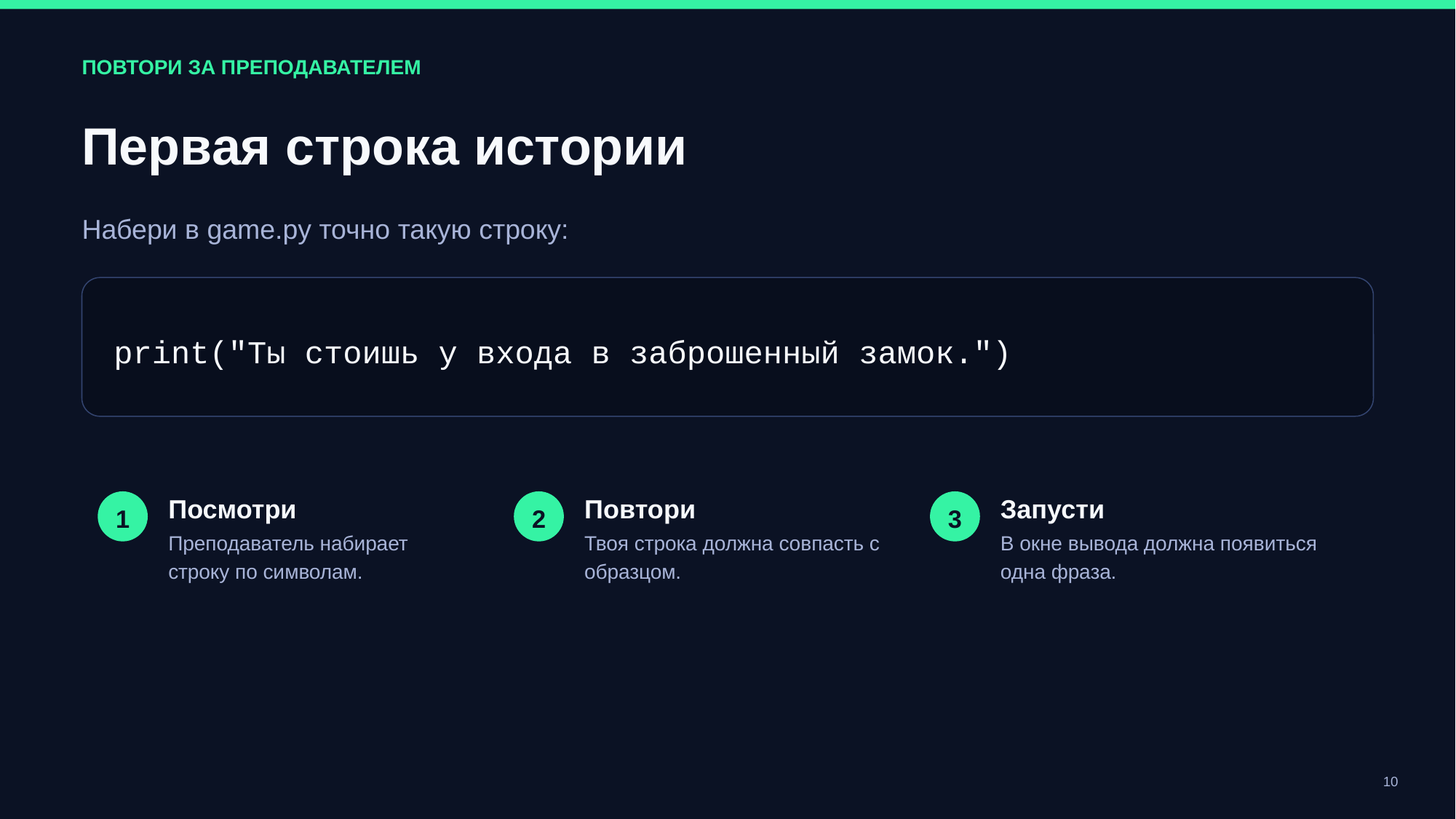

ПОВТОРИ ЗА ПРЕПОДАВАТЕЛЕМ
Первая строка истории
Набери в game.py точно такую строку:

print("Ты стоишь у входа в заброшенный замок.")
Посмотри
Повтори
Запусти

1

2

3
Преподаватель набирает строку по символам.
Твоя строка должна совпасть с образцом.
В окне вывода должна появиться одна фраза.
10